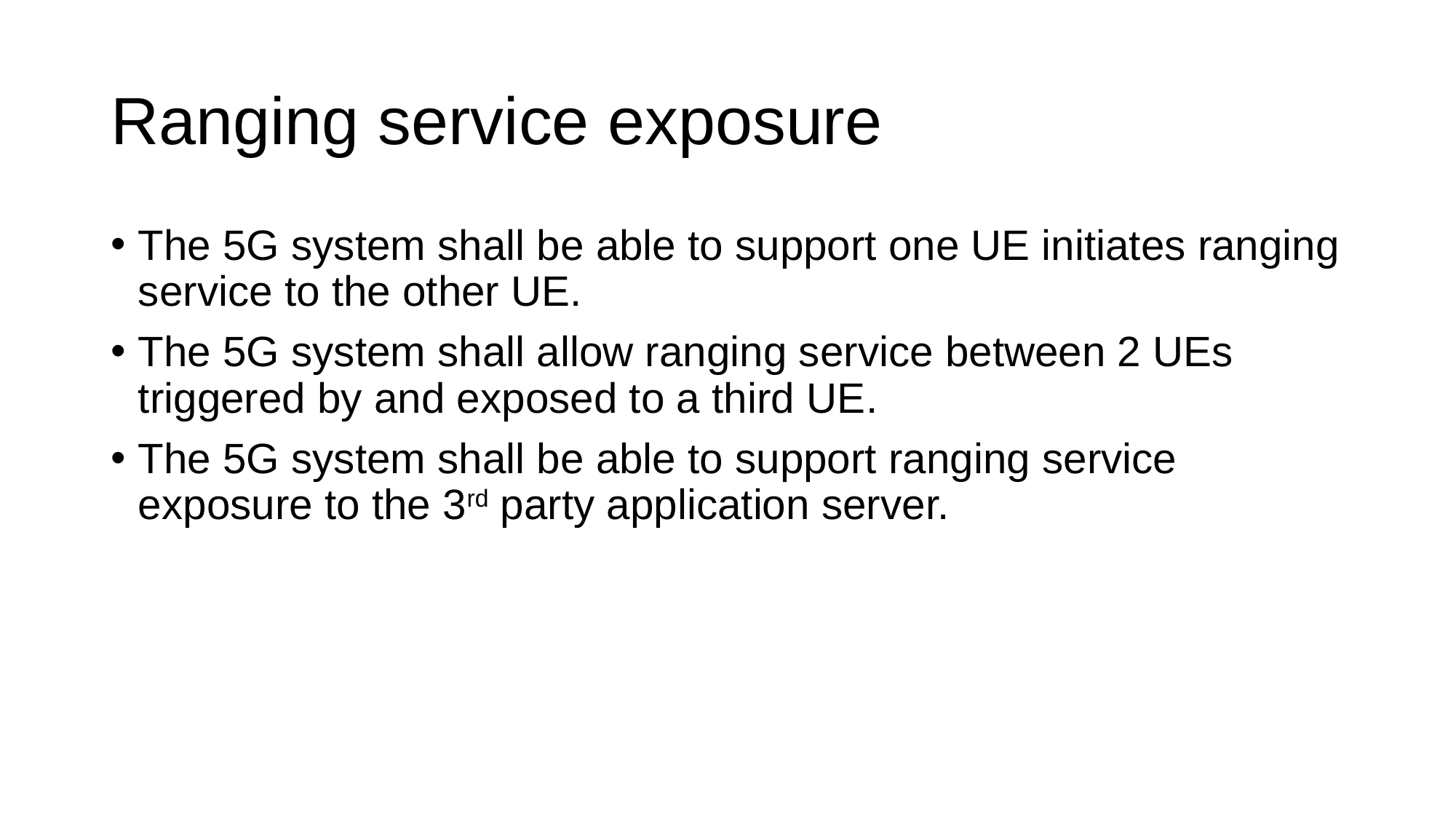

# Ranging service exposure
The 5G system shall be able to support one UE initiates ranging service to the other UE.
The 5G system shall allow ranging service between 2 UEs triggered by and exposed to a third UE.
The 5G system shall be able to support ranging service exposure to the 3rd party application server.